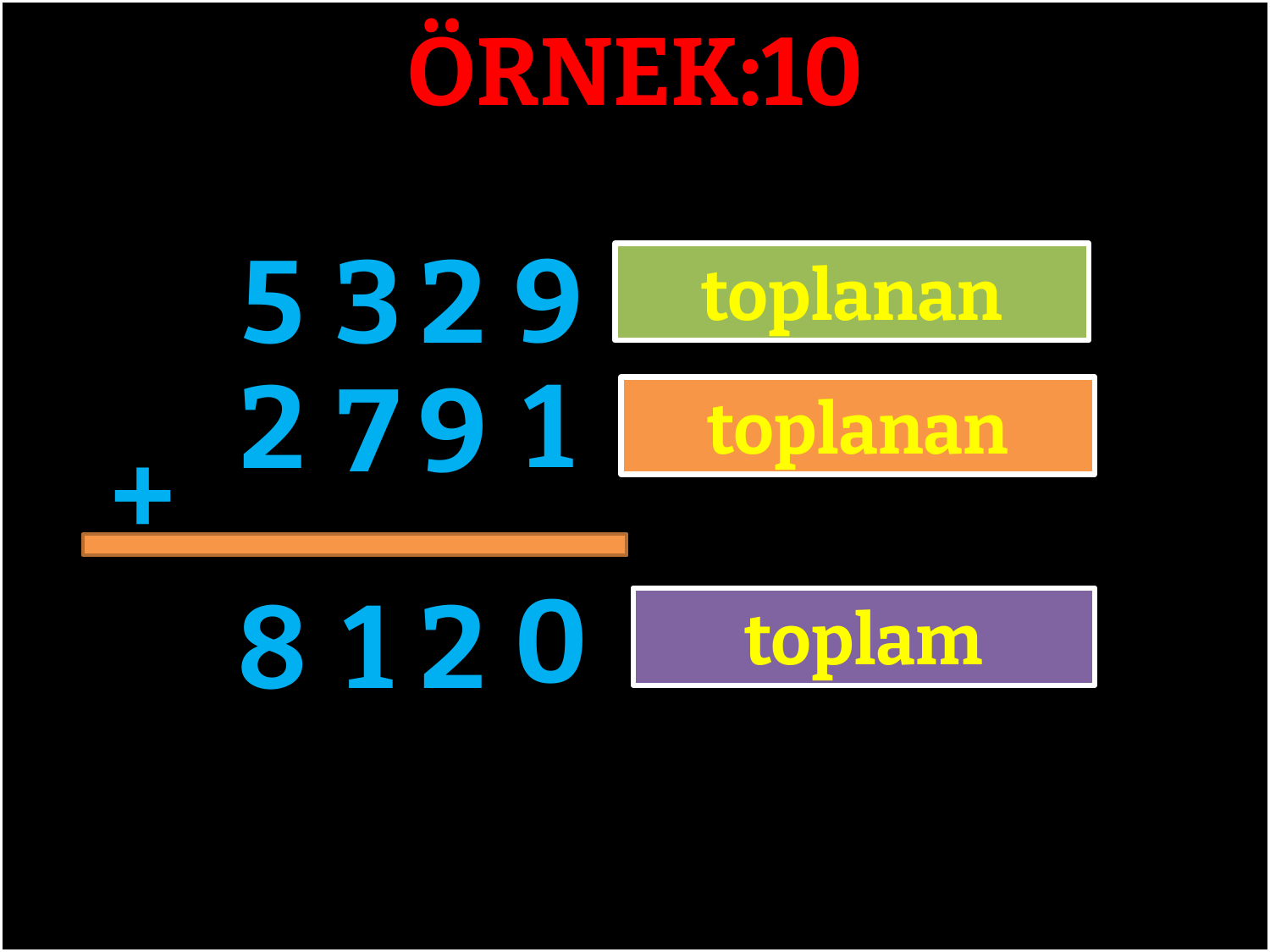

ÖRNEK:10
9
5
3
2
toplanan
#
1
2
7
9
toplanan
+

0
8
1
2
toplam